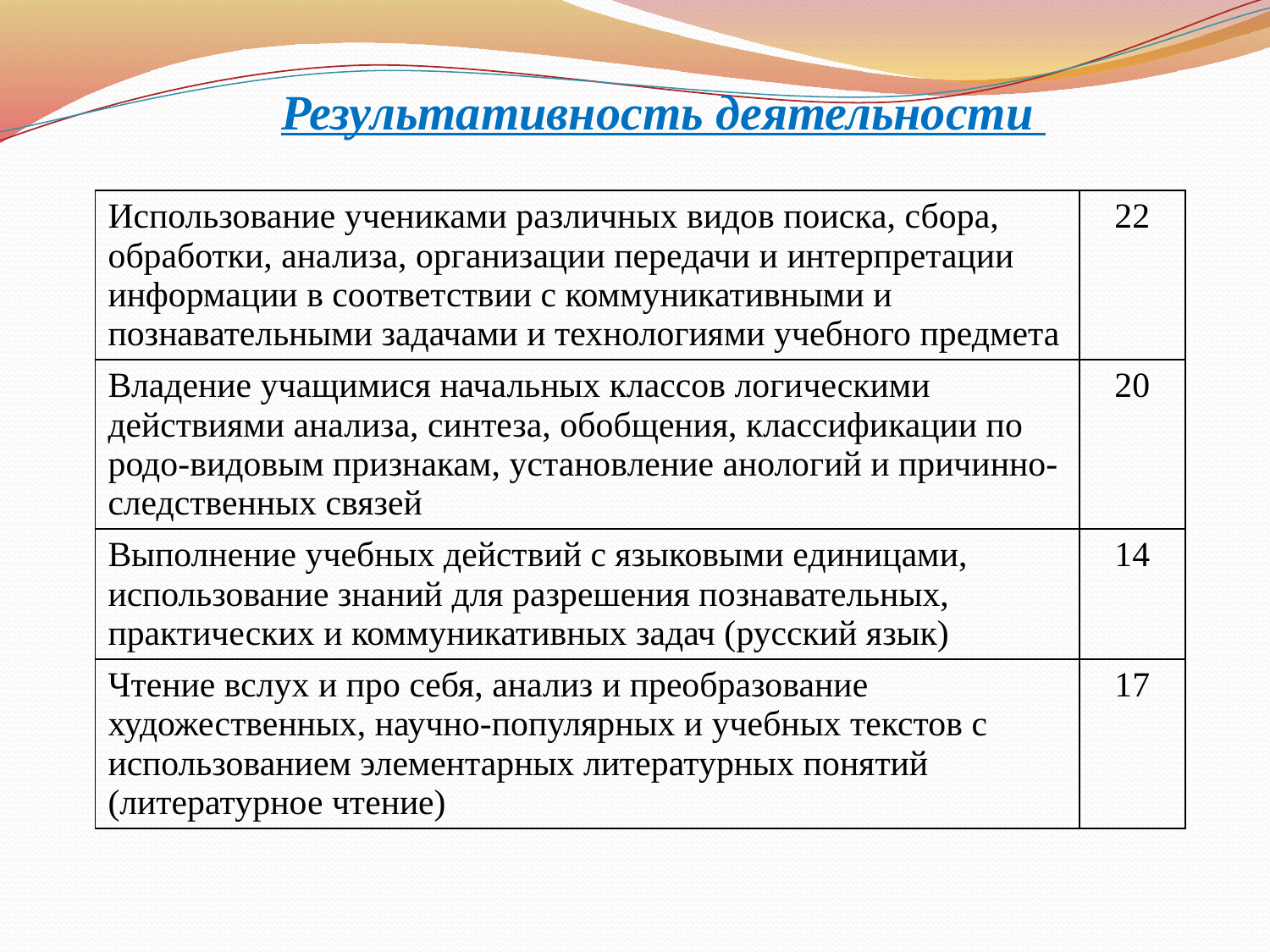

Результативность деятельности
| Использование учениками различных видов поиска, сбора, обработки, анализа, организации передачи и интерпретации информации в соответствии с коммуникативными и познавательными задачами и технологиями учебного предмета | 22 |
| --- | --- |
| Владение учащимися начальных классов логическими действиями анализа, синтеза, обобщения, классификации по родо-видовым признакам, установление анологий и причинно-следственных связей | 20 |
| Выполнение учебных действий с языковыми единицами, использование знаний для разрешения познавательных, практических и коммуникативных задач (русский язык) | 14 |
| Чтение вслух и про себя, анализ и преобразование художественных, научно-популярных и учебных текстов с использованием элементарных литературных понятий (литературное чтение) | 17 |